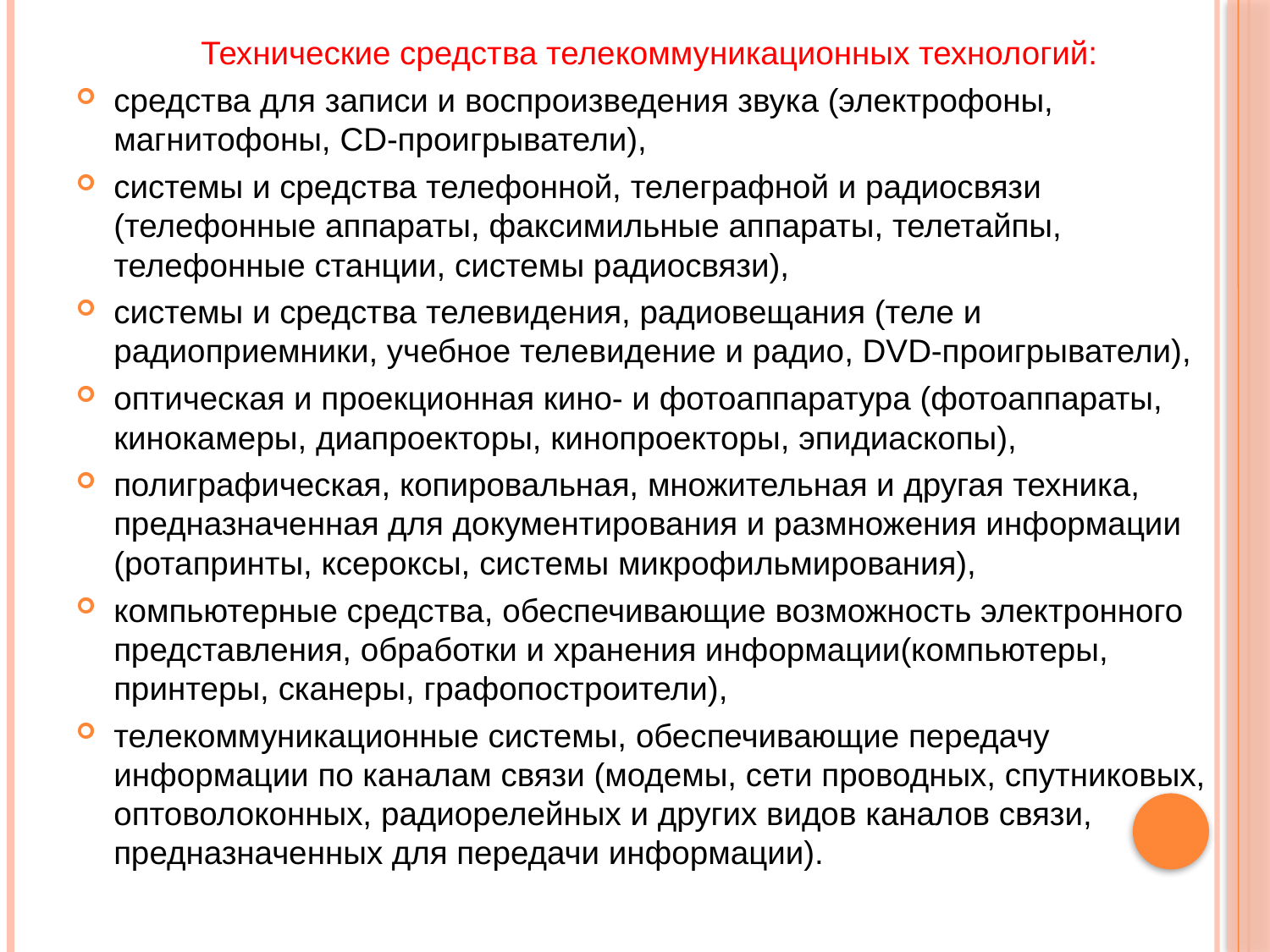

Технические средства телекоммуникационных технологий:
средства для записи и воспроизведения звука (электрофоны, магнитофоны, CD-проигрыватели),
системы и средства телефонной, телеграфной и радиосвязи (телефонные аппараты, факсимильные аппараты, телетайпы, телефонные станции, системы радиосвязи),
системы и средства телевидения, радиовещания (теле и радиоприемники, учебное телевидение и радио, DVD-проигрыватели),
оптическая и проекционная кино- и фотоаппаратура (фотоаппараты, кинокамеры, диапроекторы, кинопроекторы, эпидиаскопы),
полиграфическая, копировальная, множительная и другая техника, предназначенная для документирования и размножения информации (ротапринты, ксероксы, системы микрофильмирования),
компьютерные средства, обеспечивающие возможность электронного представления, обработки и хранения информации(компьютеры, принтеры, сканеры, графопостроители),
телекоммуникационные системы, обеспечивающие передачу информации по каналам связи (модемы, сети проводных, спутниковых, оптоволоконных, радиорелейных и других видов каналов связи, предназначенных для передачи информации).